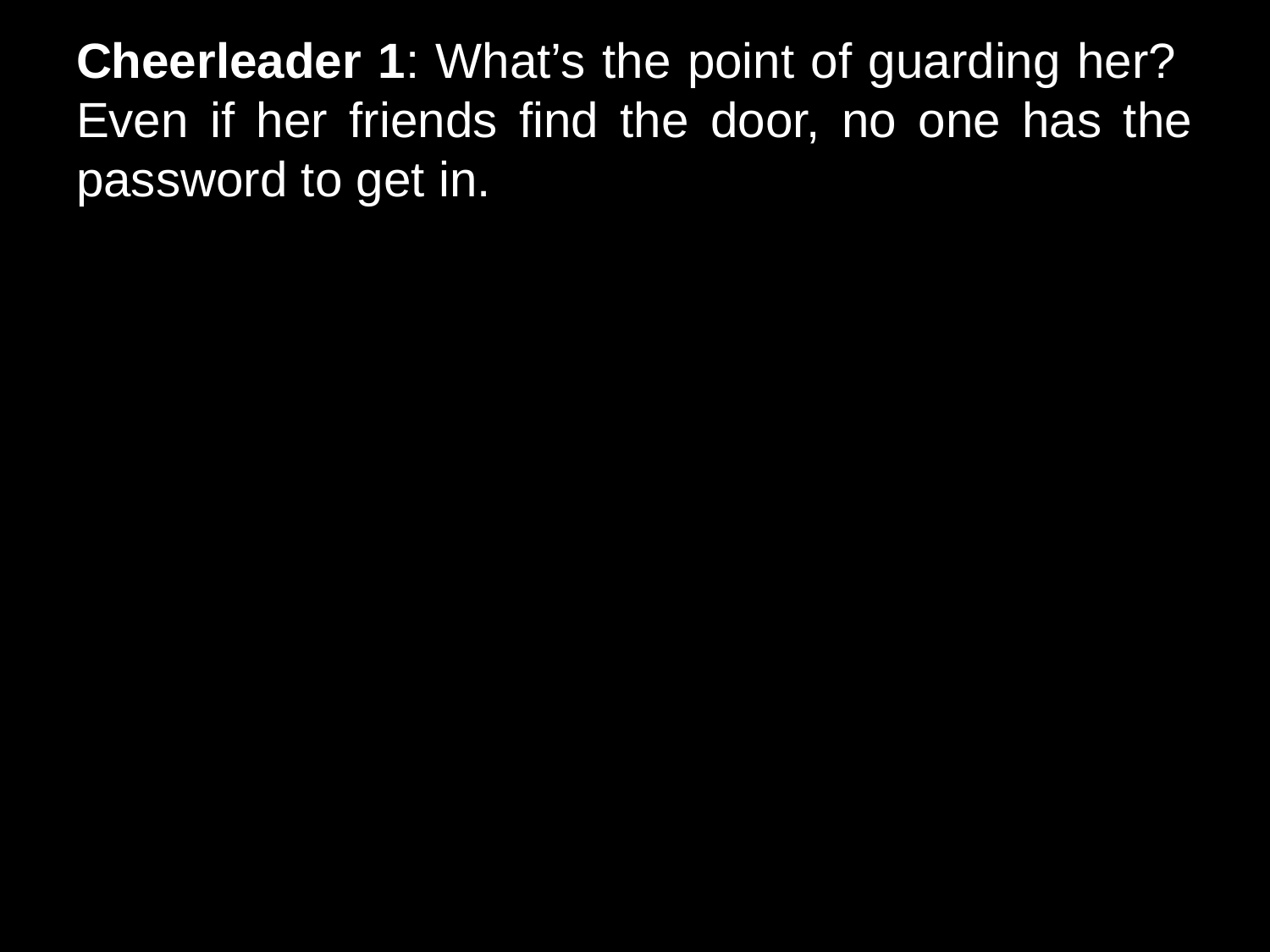

# Cheerleader 1: What’s the point of guarding her?  Even if her friends find the door, no one has the password to get in.